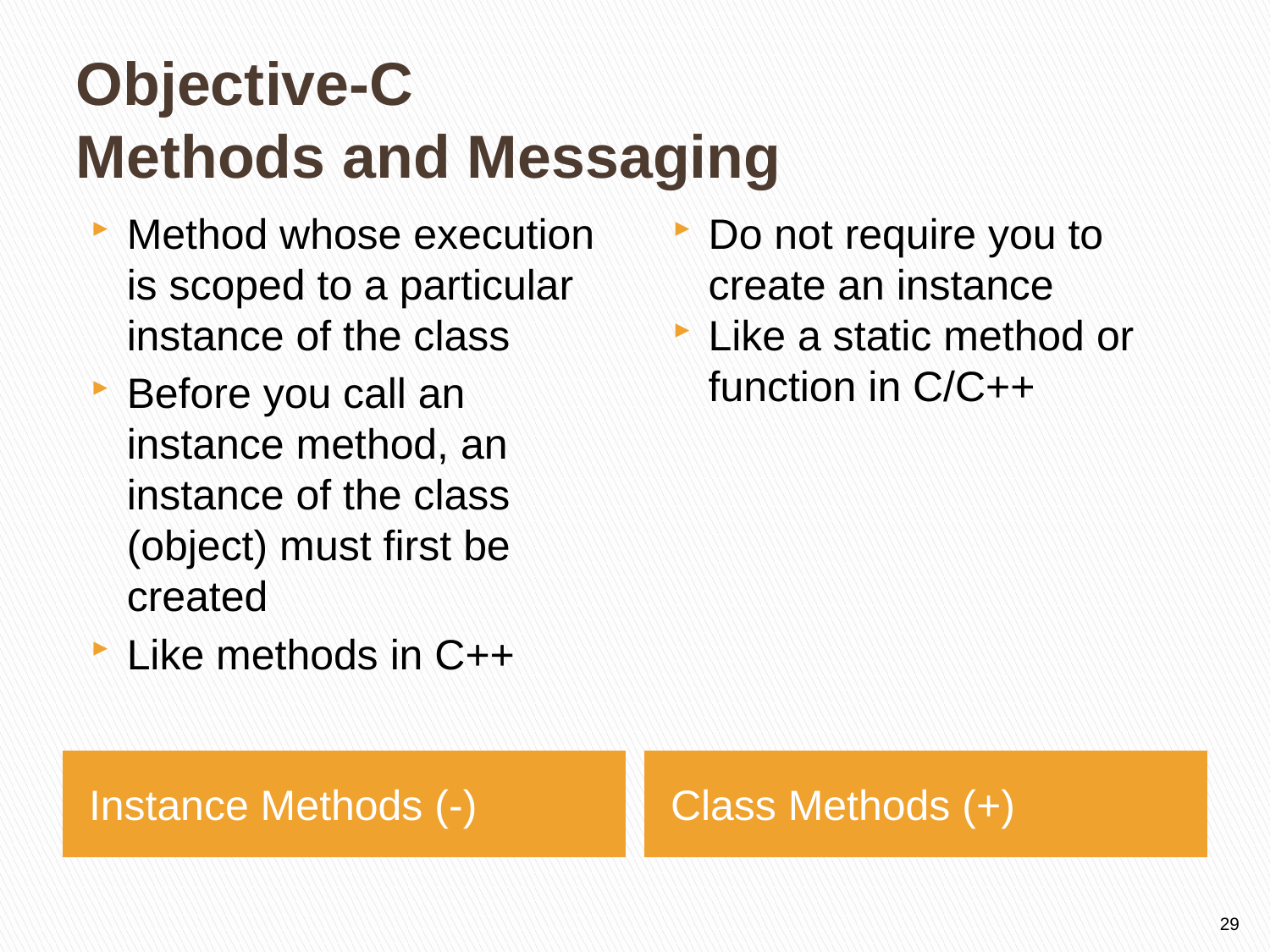

# Objective-C Methods and Messaging
Method whose execution is scoped to a particular instance of the class
Before you call an instance method, an instance of the class (object) must first be created
Like methods in C++
Do not require you to create an instance
Like a static method or function in C/C++
Instance Methods (-)
Class Methods (+)
29